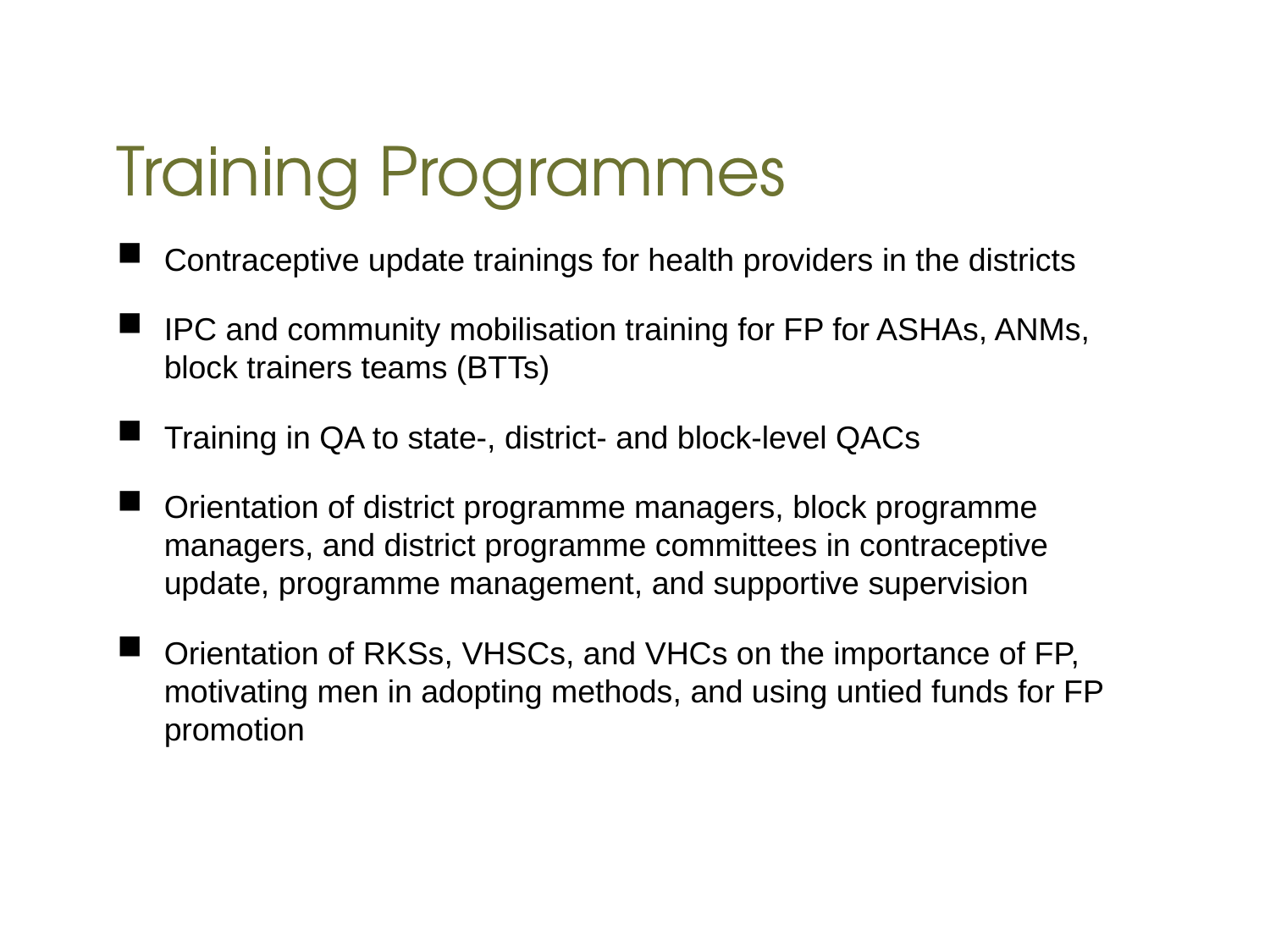

# Training Programmes
Contraceptive update trainings for health providers in the districts
IPC and community mobilisation training for FP for ASHAs, ANMs, block trainers teams (BTTs)
Training in QA to state-, district- and block-level QACs
Orientation of district programme managers, block programme managers, and district programme committees in contraceptive update, programme management, and supportive supervision
Orientation of RKSs, VHSCs, and VHCs on the importance of FP, motivating men in adopting methods, and using untied funds for FP promotion